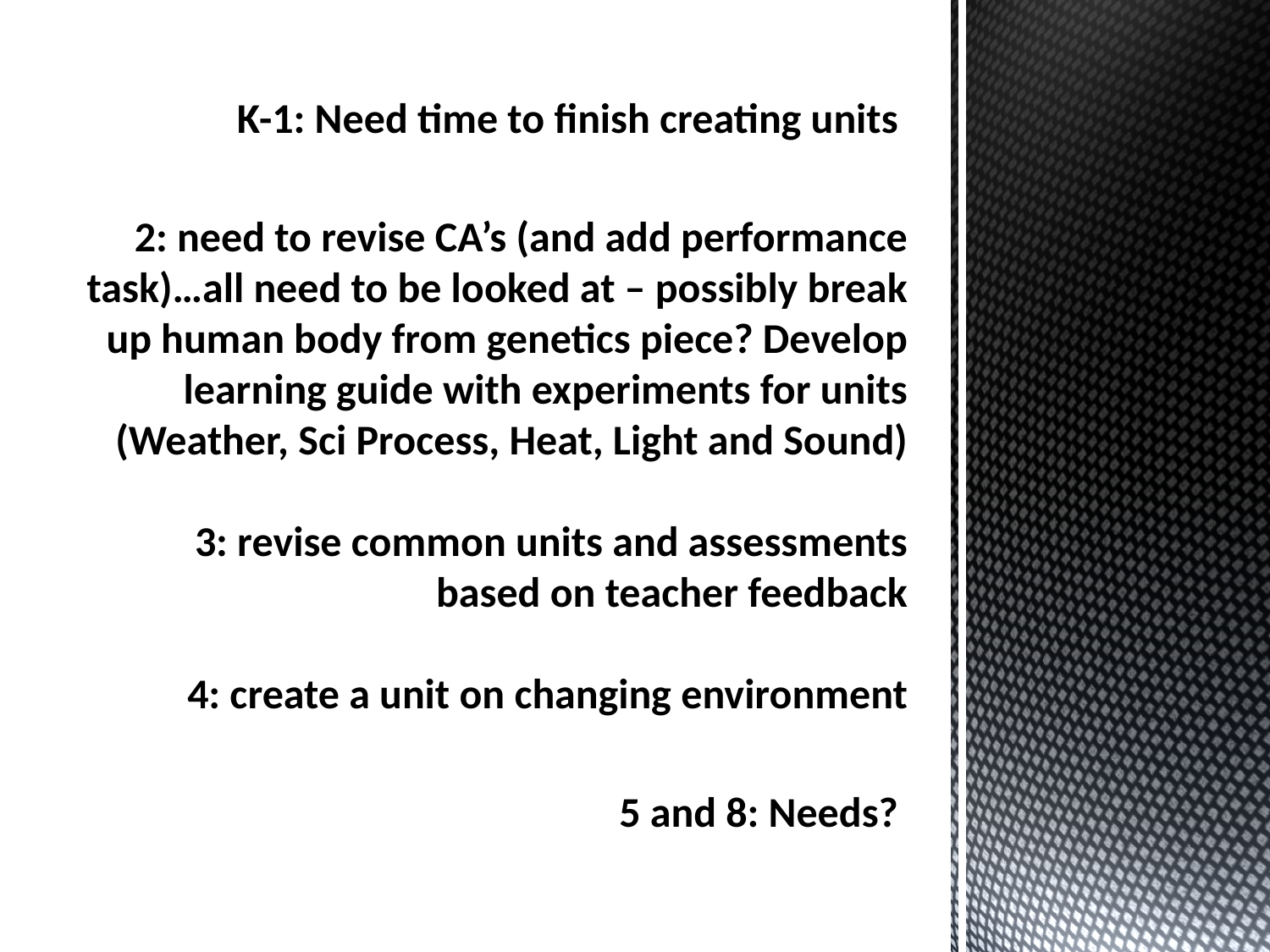

K-1: Need time to finish creating units

2: need to revise CA’s (and add performance task)…all need to be looked at – possibly break up human body from genetics piece? Develop learning guide with experiments for units (Weather, Sci Process, Heat, Light and Sound)
3: revise common units and assessments based on teacher feedback
4: create a unit on changing environment

5 and 8: Needs?